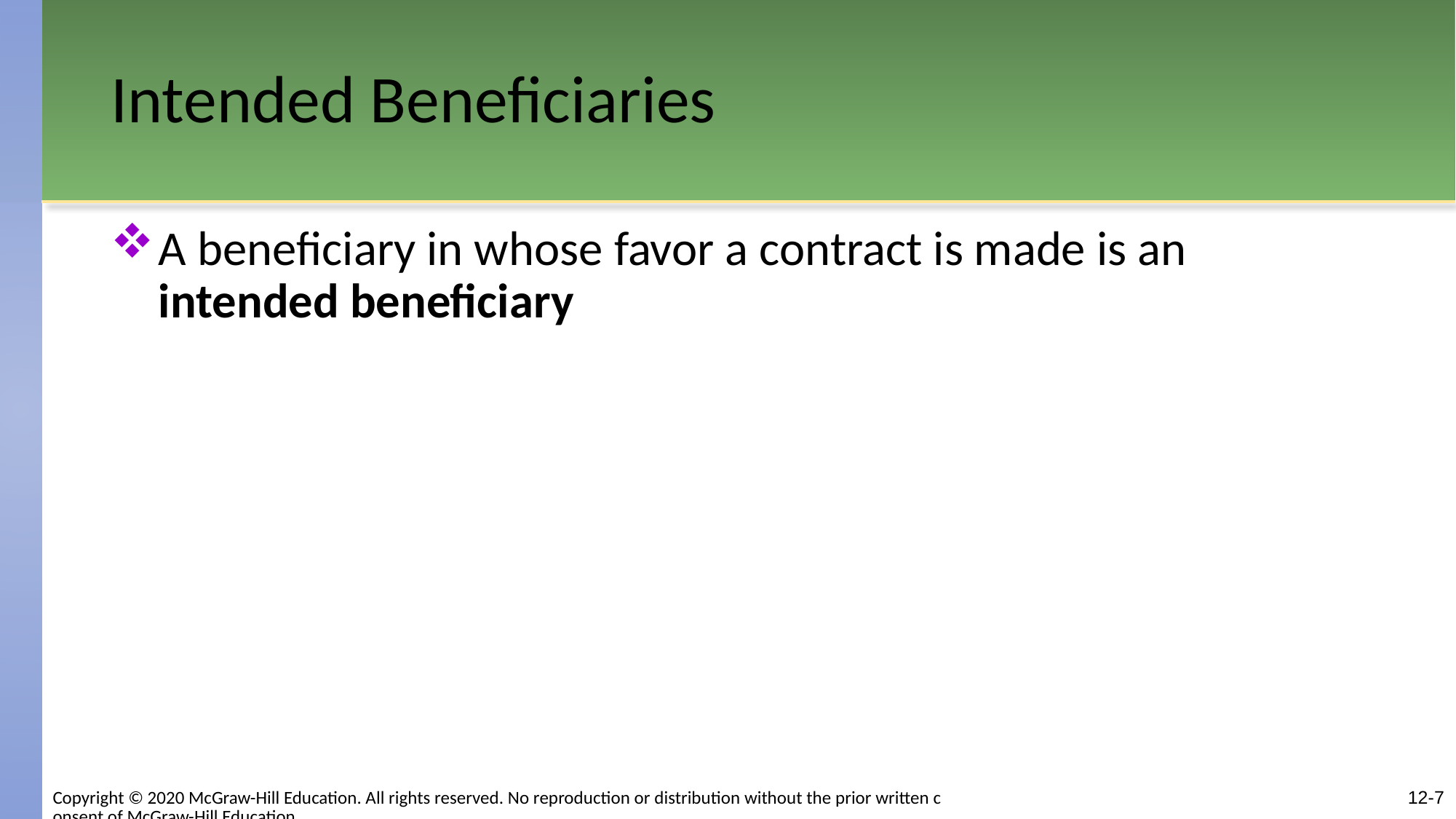

# Intended Beneficiaries
A beneficiary in whose favor a contract is made is an intended beneficiary
Copyright © 2020 McGraw-Hill Education. All rights reserved. No reproduction or distribution without the prior written consent of McGraw-Hill Education.
12-7